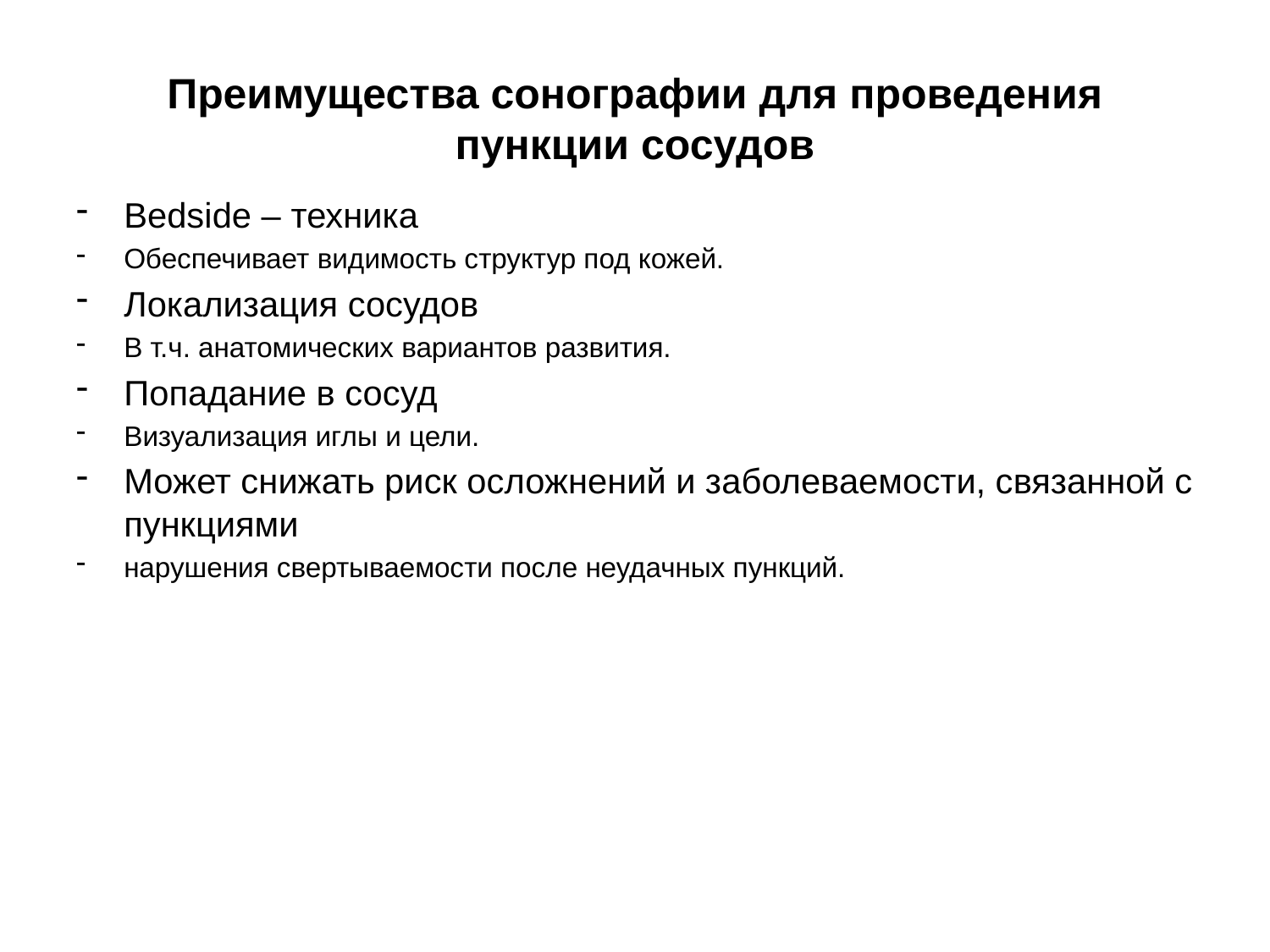

Преимущества сонографии для проведения пункции сосудов
Bedside – техника
Обеспечивает видимость структур под кожей.
Локализация сосудов
В т.ч. анатомических вариантов развития.
Попадание в сосуд
Визуализация иглы и цели.
Может снижать риск осложнений и заболеваемости, связанной с пункциями
нарушения свертываемости после неудачных пункций.